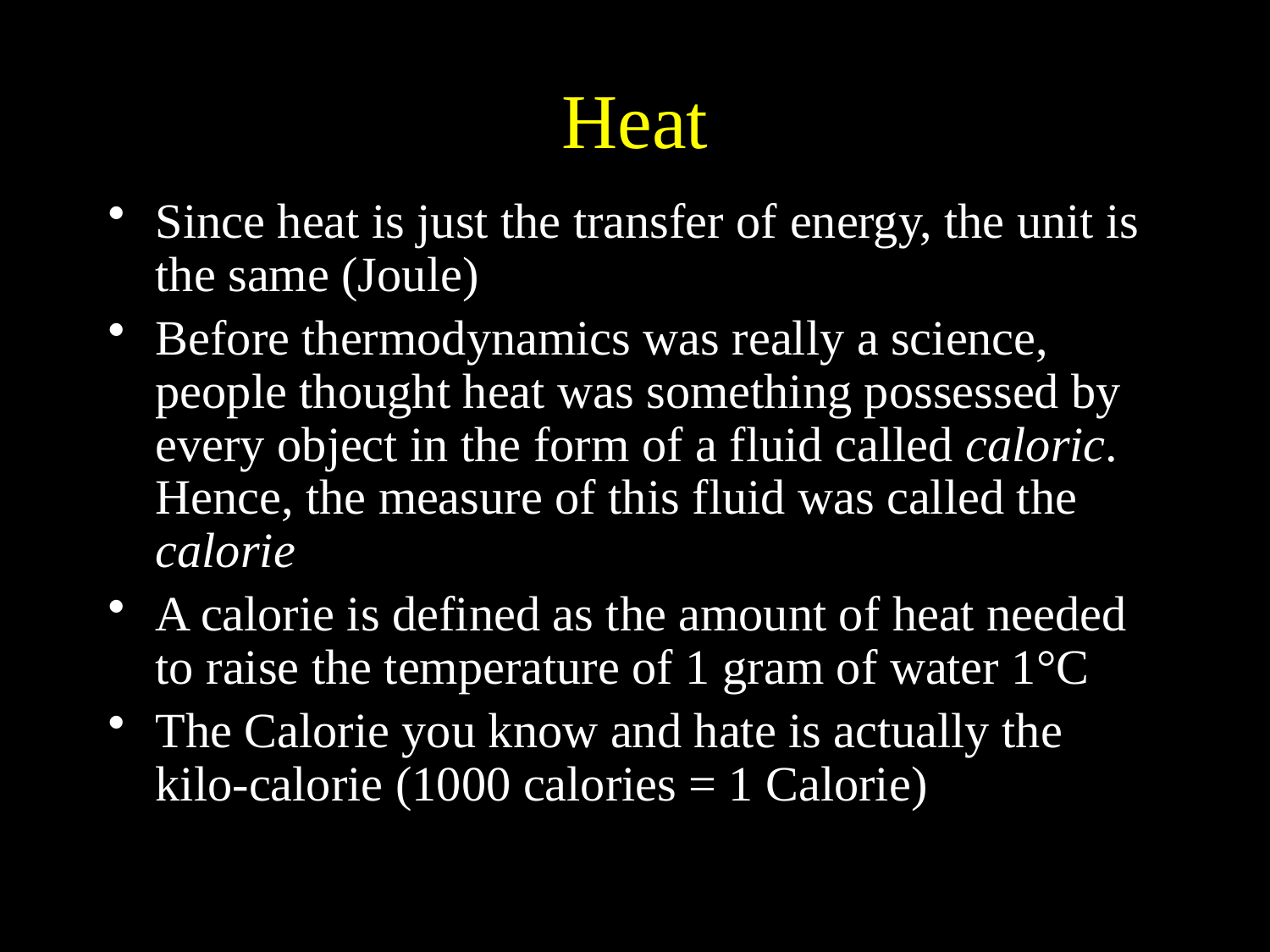

# Heat
Since heat is just the transfer of energy, the unit is the same (Joule)
Before thermodynamics was really a science, people thought heat was something possessed by every object in the form of a fluid called caloric.  Hence, the measure of this fluid was called the calorie
A calorie is defined as the amount of heat needed to raise the temperature of 1 gram of water 1°C
The Calorie you know and hate is actually the kilo-calorie (1000 calories = 1 Calorie)